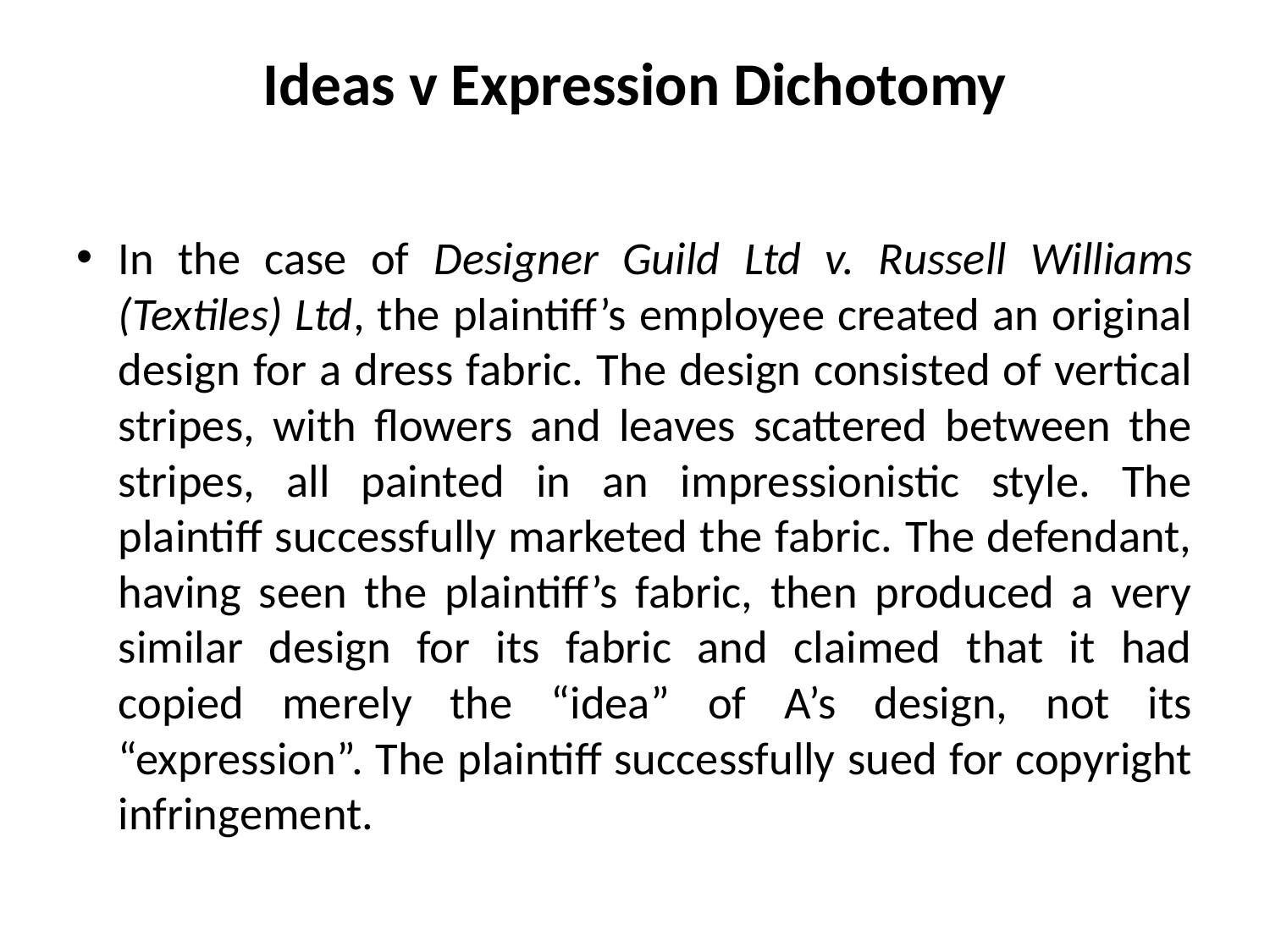

# Ideas v Expression Dichotomy
In the case of Designer Guild Ltd v. Russell Williams (Textiles) Ltd, the plaintiff’s employee created an original design for a dress fabric. The design consisted of vertical stripes, with flowers and leaves scattered between the stripes, all painted in an impressionistic style. The plaintiff successfully marketed the fabric. The defendant, having seen the plaintiff’s fabric, then produced a very similar design for its fabric and claimed that it had copied merely the “idea” of A’s design, not its “expression”. The plaintiff successfully sued for copyright infringement.